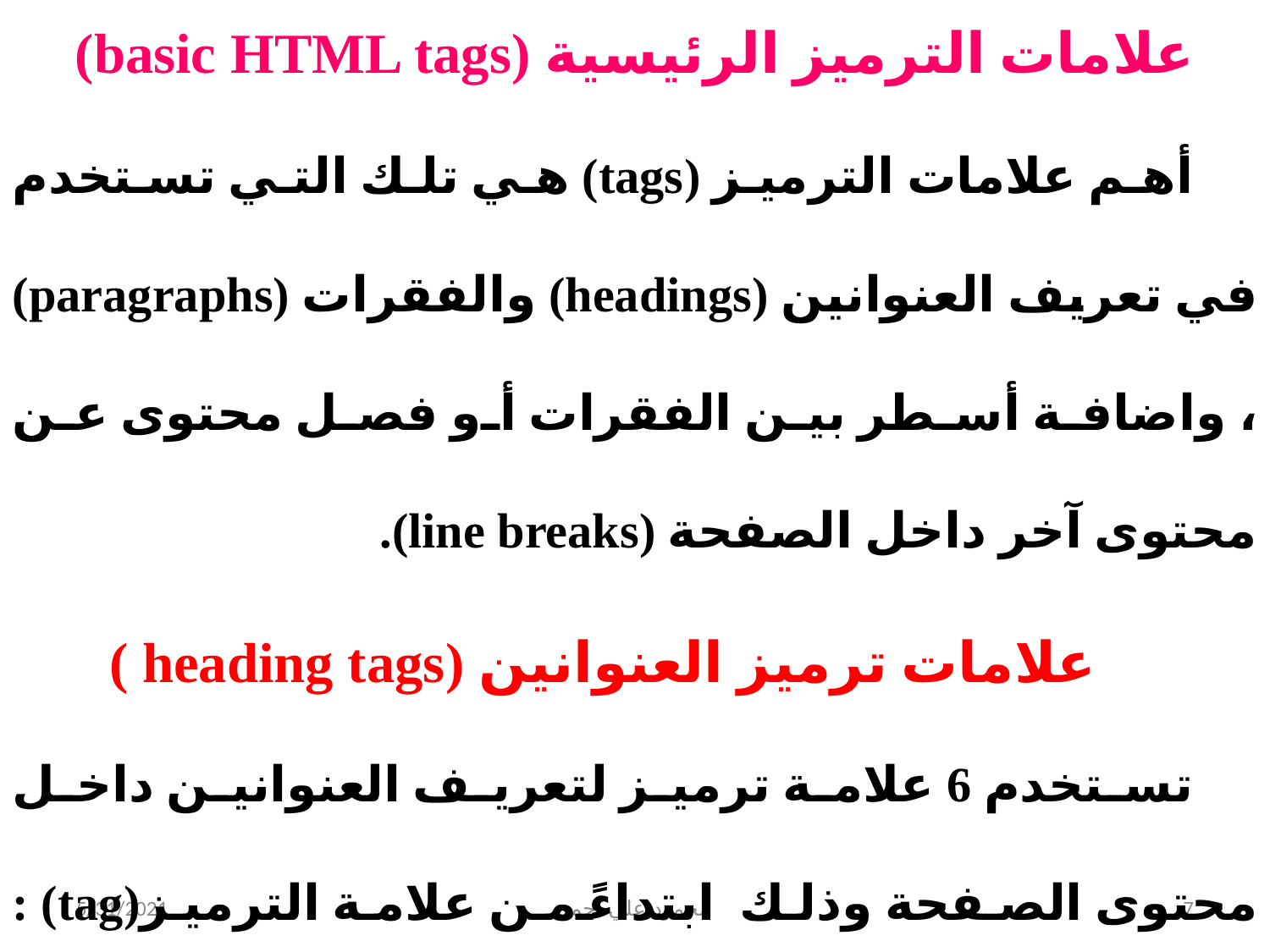

علامات الترميز الرئيسية (basic HTML tags)
أهم علامات الترميز (tags) هي تلك التي تستخدم في تعريف العنوانين (headings) والفقرات (paragraphs) ، واضافة أسطر بين الفقرات أو فصل محتوى عن محتوى آخر داخل الصفحة (line breaks).
علامات ترميز العنوانين (heading tags )
تستخدم 6 علامة ترميز لتعريف العنوانين داخل محتوى الصفحة وذلك ابتداءً من علامة الترميز(tag) : <h1> وانتهاءً بعلامة الترميز (tag): <h6>.
5/31/2021
محمود علي احمد
7